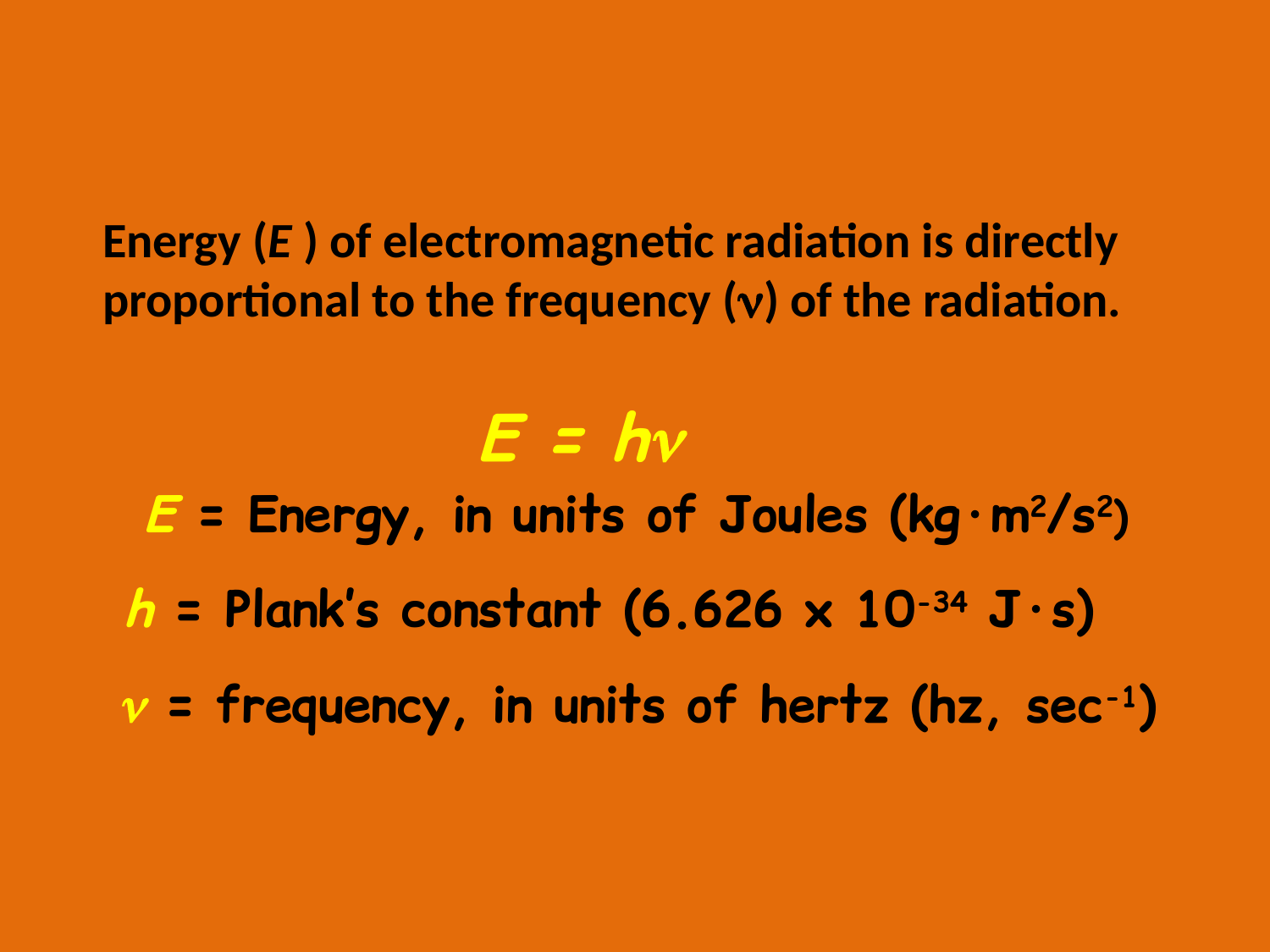

Energy (E ) of electromagnetic radiation is directly proportional to the frequency (ν) of the radiation.
E = hν
E = Energy, in units of Joules (kg·m2/s2)
h = Plank’s constant (6.626 x 10-34 J·s)
ν = frequency, in units of hertz (hz, sec-1)